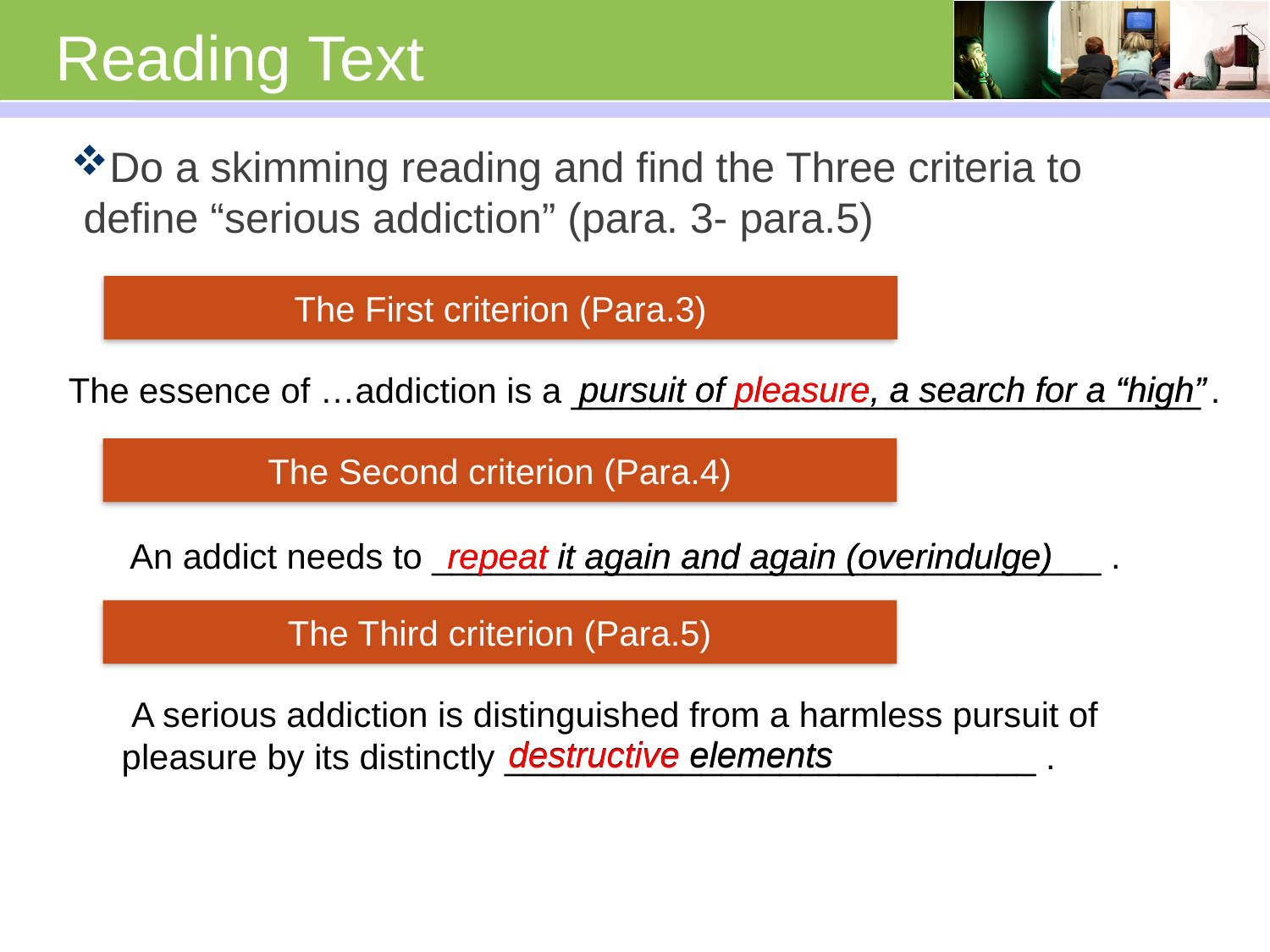

# Reading Text
Do a skimming reading and find the Three criteria to define “serious addiction” (para. 3- para.5)

The First criterion (Para.3)
 The essence of …addiction is a ________________________________ .
pursuit of pleasure, a search for a “high”
pursuit of pleasure, a search for a “high”
The Second criterion (Para.4)
 An addict needs to __________________________________ .
repeat it again and again (overindulge)
repeat it again and again (overindulge)
The Third criterion (Para.5)
 A serious addiction is distinguished from a harmless pursuit of pleasure by its distinctly ___________________________ .
destructive elements
destructive elements